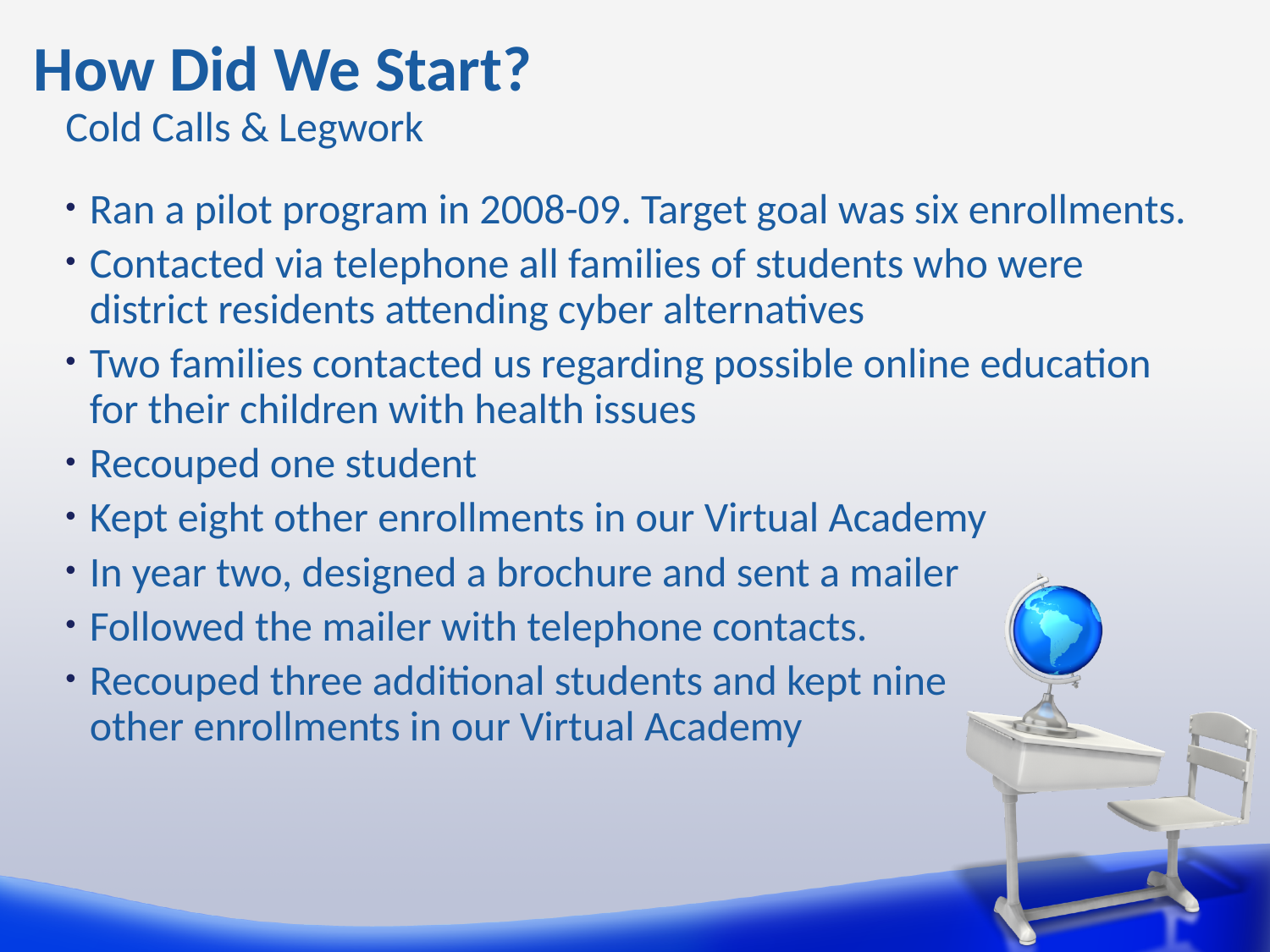

# How Did We Start?
Cold Calls & Legwork
Ran a pilot program in 2008-09. Target goal was six enrollments.
Contacted via telephone all families of students who were district residents attending cyber alternatives
Two families contacted us regarding possible online education for their children with health issues
Recouped one student
Kept eight other enrollments in our Virtual Academy
In year two, designed a brochure and sent a mailer
Followed the mailer with telephone contacts.
Recouped three additional students and kept nine
other enrollments in our Virtual Academy